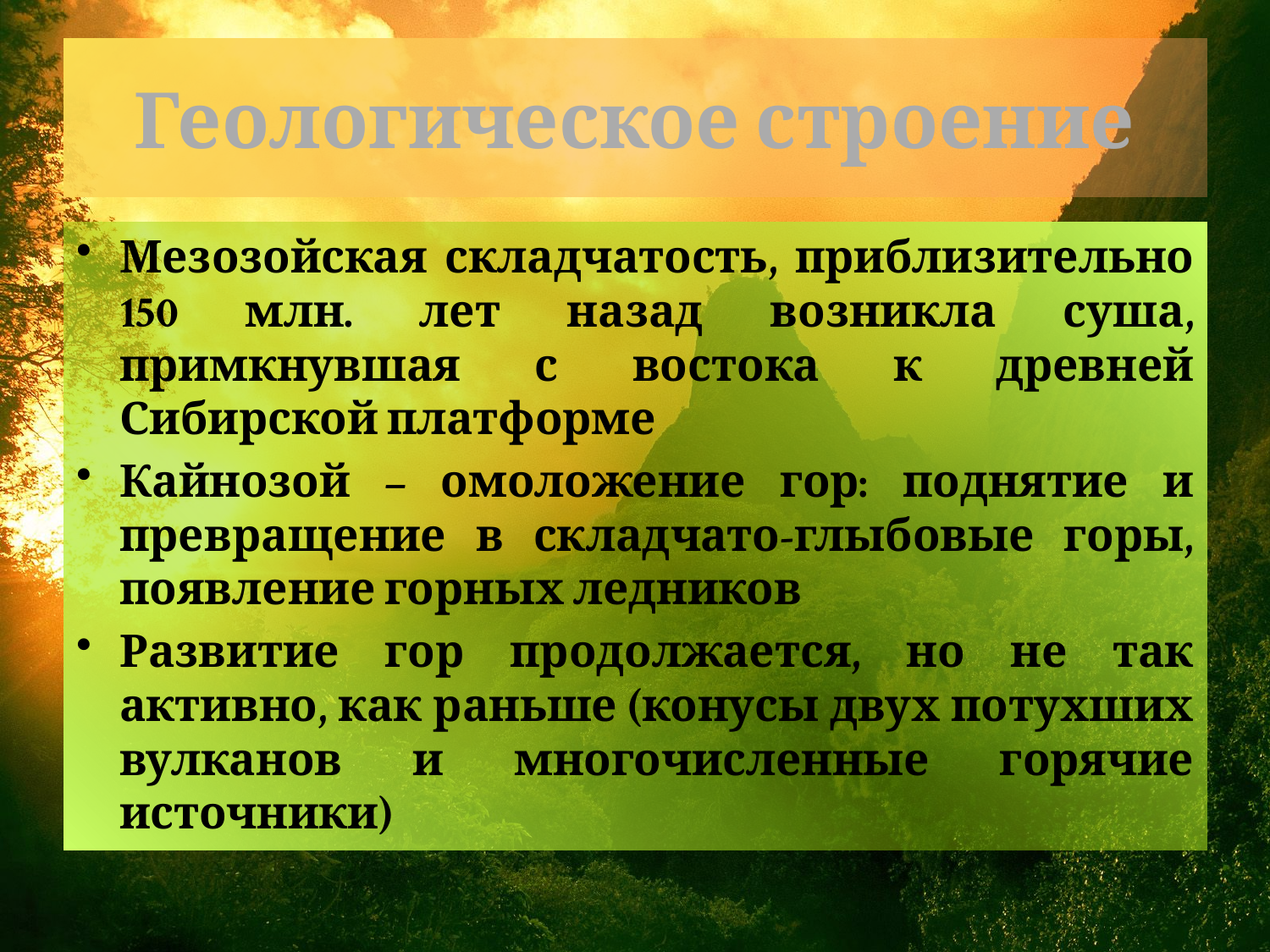

# Геологическое строение
Мезозойская складчатость, приблизительно 150 млн. лет назад возникла суша, примкнувшая с востока к древней Сибирской платформе
Кайнозой – омоложение гор: поднятие и превращение в складчато-глыбовые горы, появление горных ледников
Развитие гор продолжается, но не так активно, как раньше (конусы двух потухших вулканов и многочисленные горячие источники)